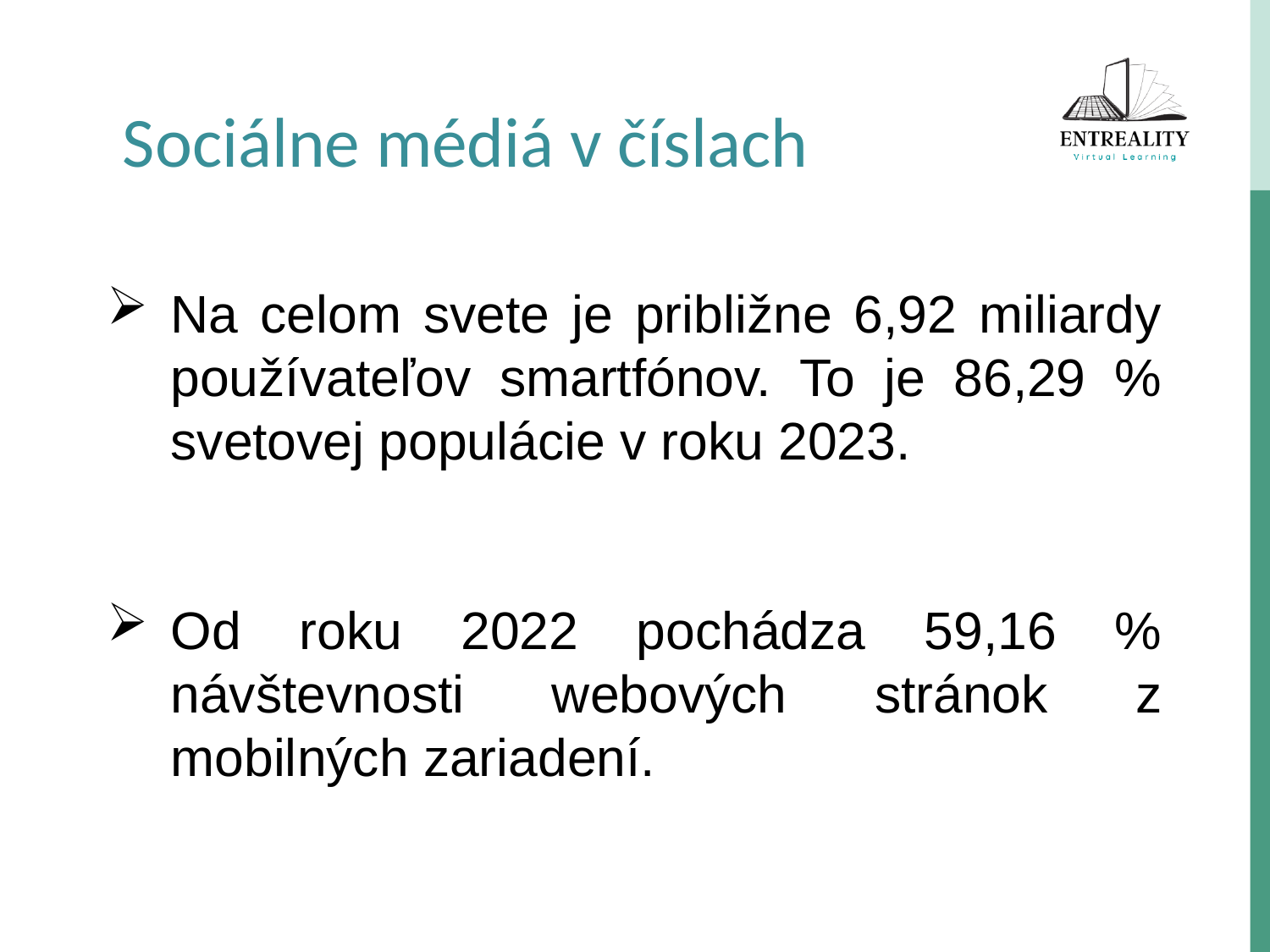

Sociálne médiá v číslach

Na celom svete je približne 6,92 miliardy používateľov smartfónov. To je 86,29 % svetovej populácie v roku 2023.

Od roku 2022 pochádza 59,16 % návštevnosti webových stránok z mobilných zariadení.